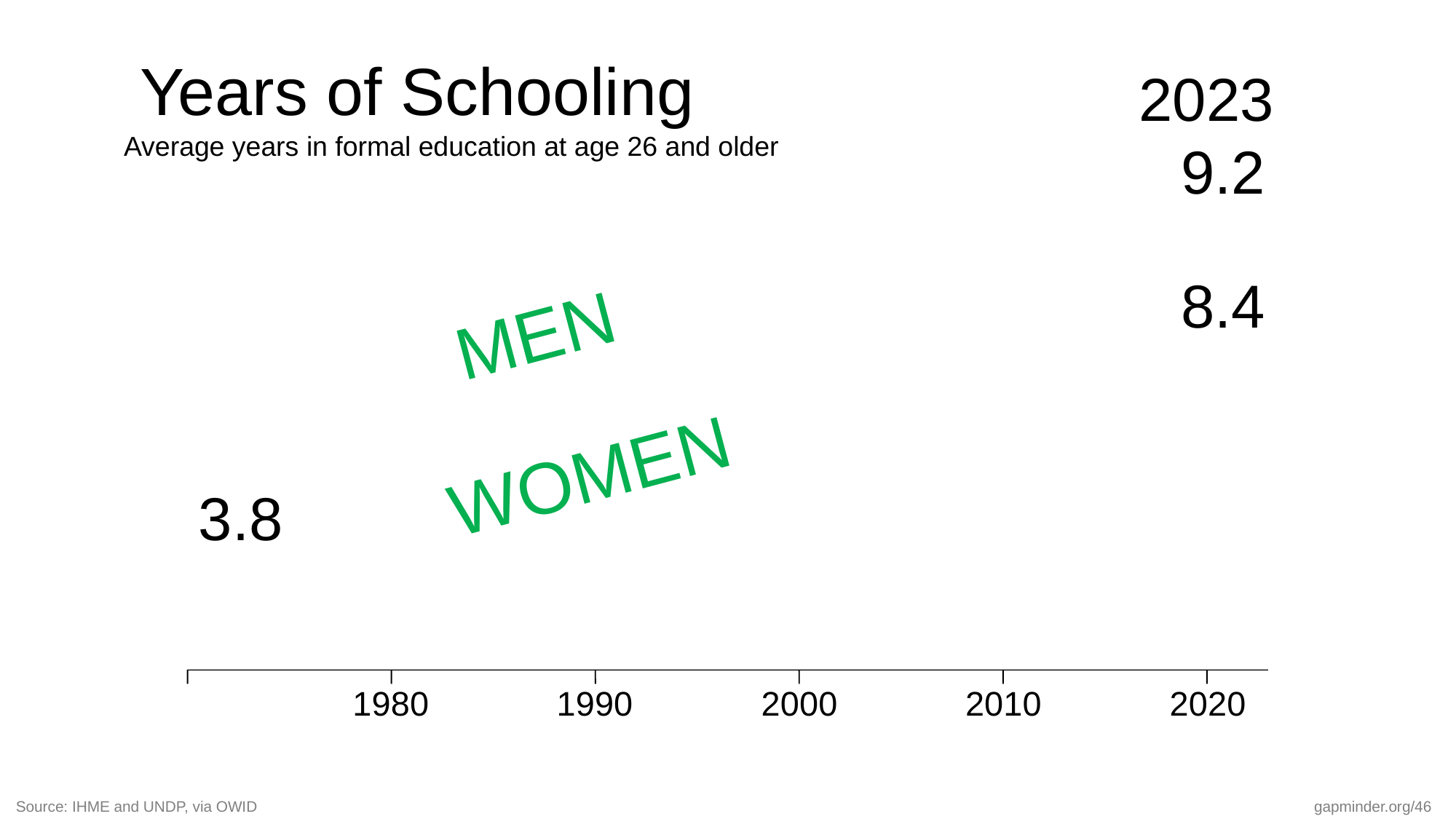

Years of Schooling
2023
 9.2
Average years in formal education at age 26 and older

8.4
1971
 4.6
MEN
WOMEN
3.8

1980
1990
2000
2010
2020
Source: IHME and UNDP, via OWID
gapminder.org/46